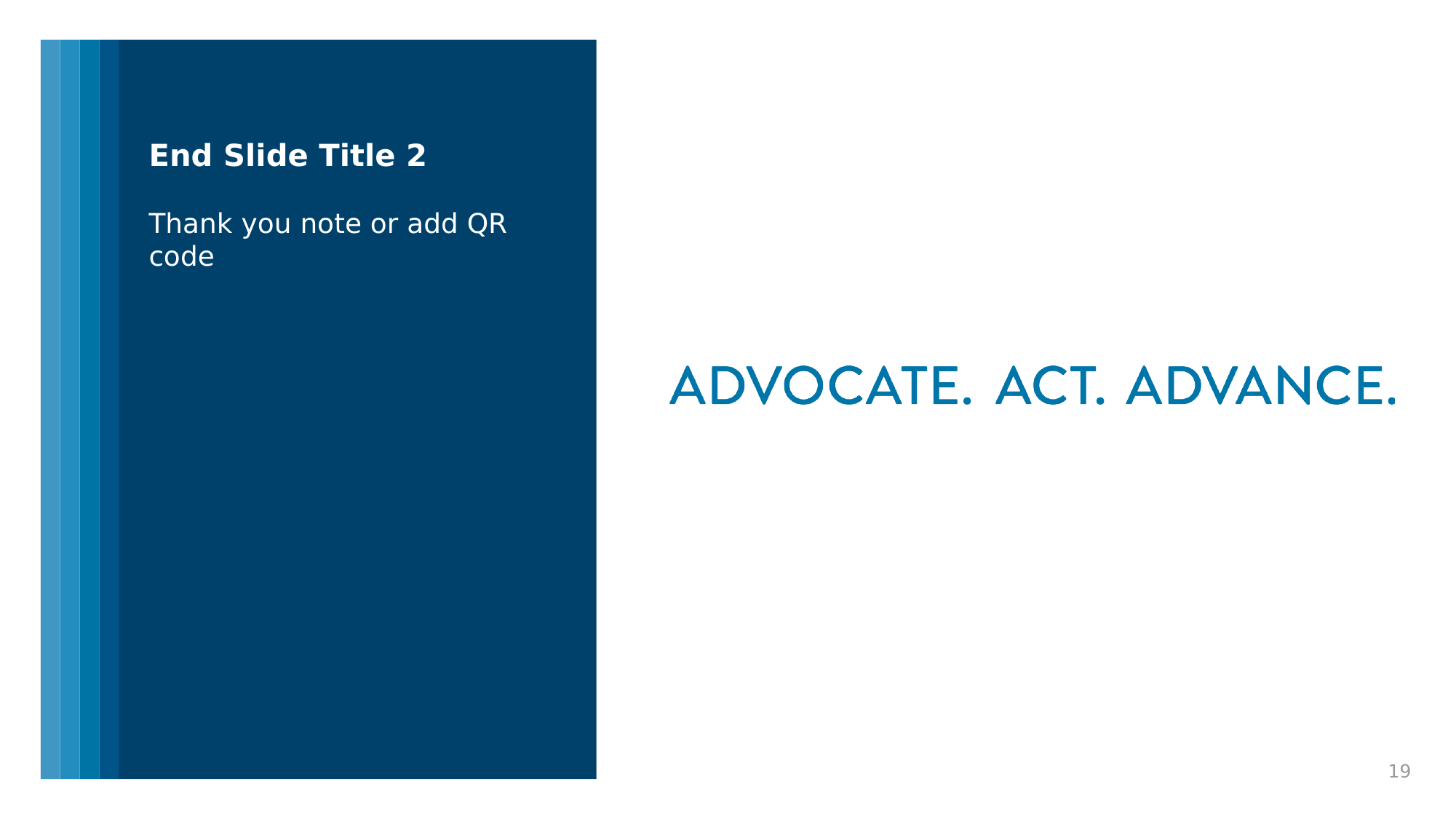

# End Slide Title 2
Thank you note or add QR code
19